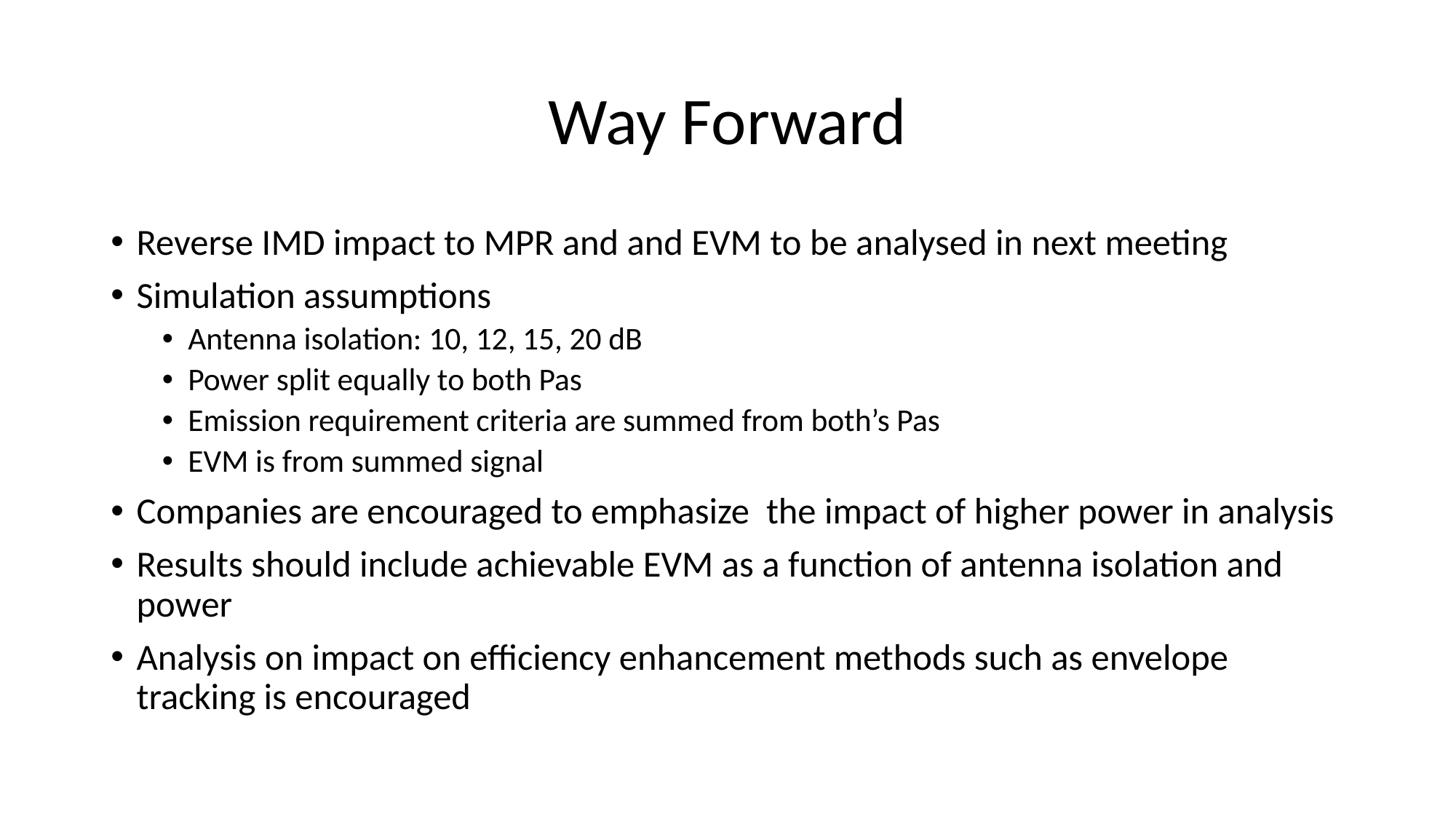

# Way Forward
Reverse IMD impact to MPR and and EVM to be analysed in next meeting
Simulation assumptions
Antenna isolation: 10, 12, 15, 20 dB
Power split equally to both Pas
Emission requirement criteria are summed from both’s Pas
EVM is from summed signal
Companies are encouraged to emphasize  the impact of higher power in analysis
Results should include achievable EVM as a function of antenna isolation and power
Analysis on impact on efficiency enhancement methods such as envelope tracking is encouraged